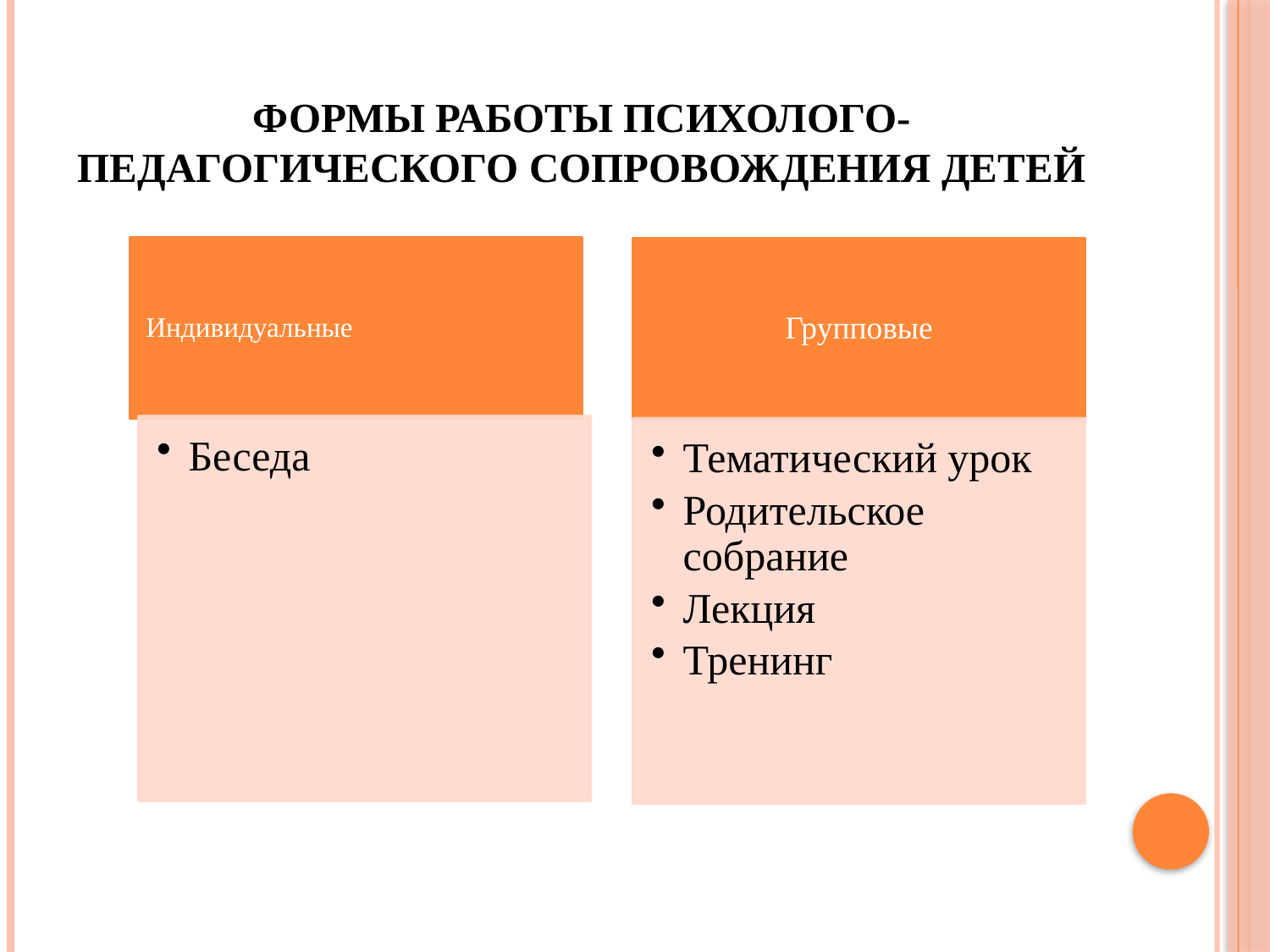

# Формы работы психолого-педагогического сопровождения детей
Индивидуальные
Беседа
Групповые
Тематический урок
Родительское собрание
Лекция
Тренинг